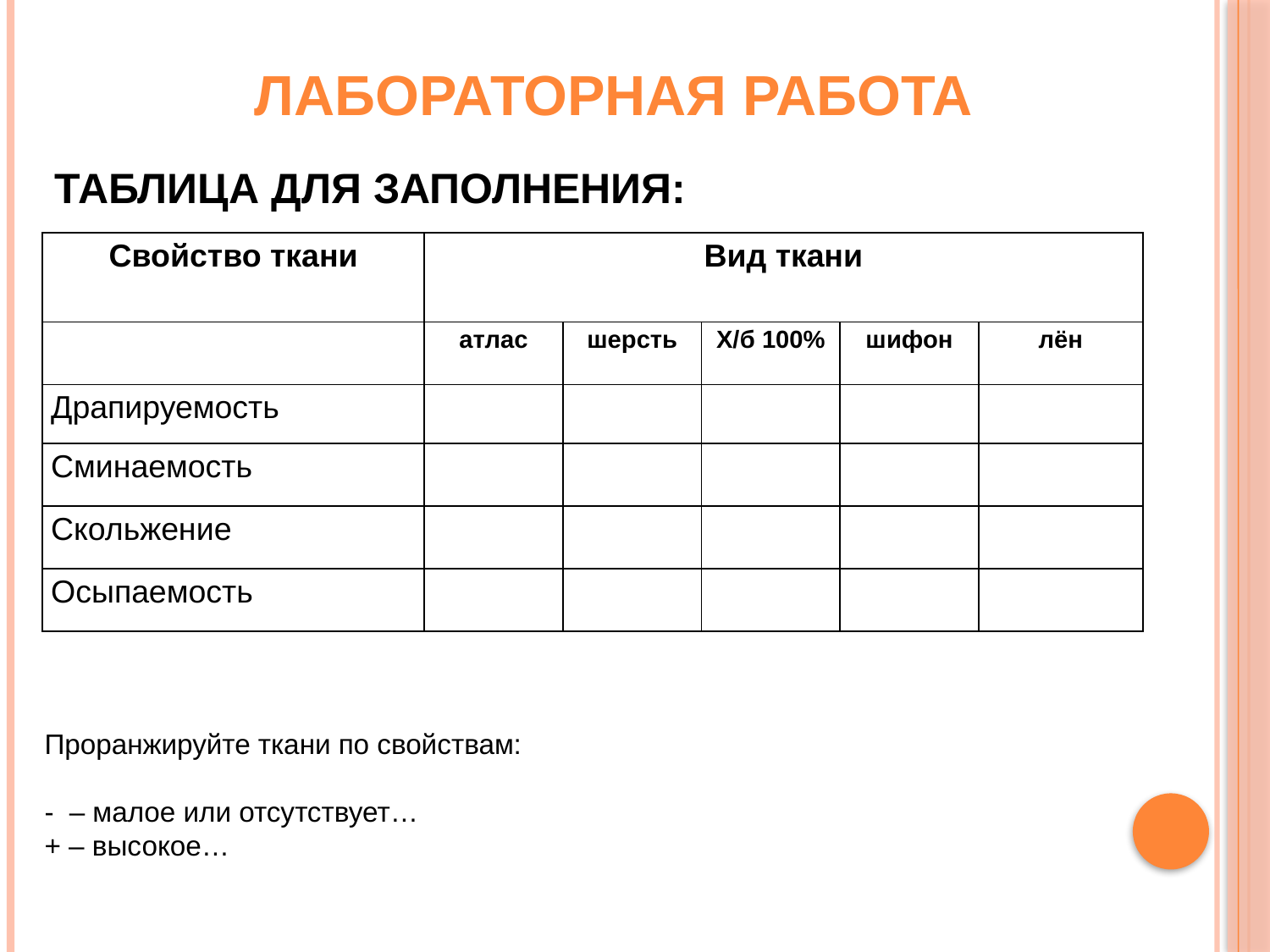

Лабораторная работа
# Таблица для заполнения:
| Свойство ткани | Вид ткани |  |  |  |  |
| --- | --- | --- | --- | --- | --- |
|  | атлас | шерсть | Х/б 100% | шифон | лён |
| Драпируемость |  |  |  |  |  |
| Сминаемость |  |  |  |  |  |
| Скольжение |  |  |  |  |  |
| Осыпаемость |  |  |  |  |  |
Проранжируйте ткани по свойствам:

-  – малое или отсутствует…
+ – высокое…